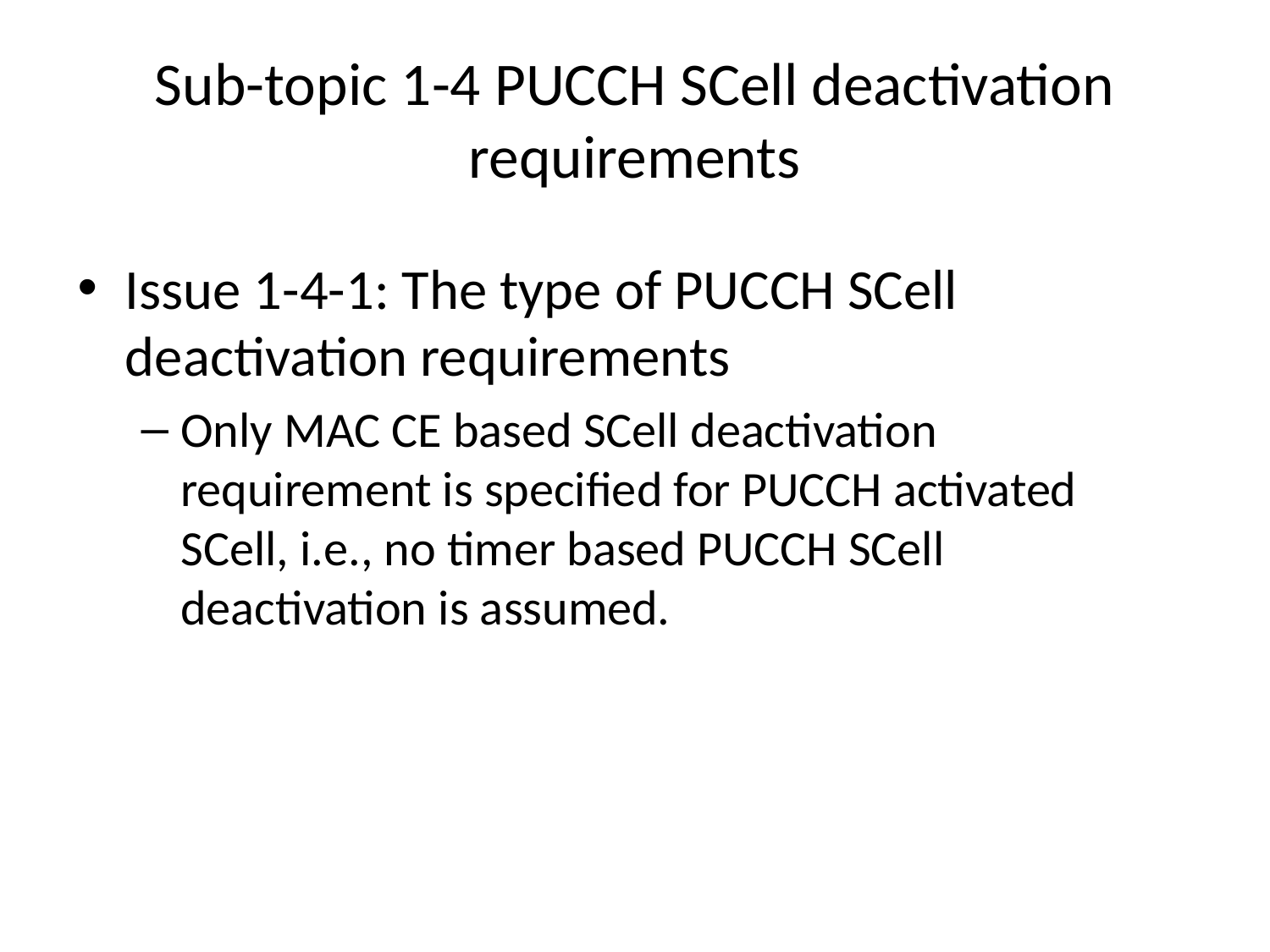

# Sub-topic 1-4 PUCCH SCell deactivation requirements
Issue 1-4-1: The type of PUCCH SCell deactivation requirements
Only MAC CE based SCell deactivation requirement is specified for PUCCH activated SCell, i.e., no timer based PUCCH SCell deactivation is assumed.